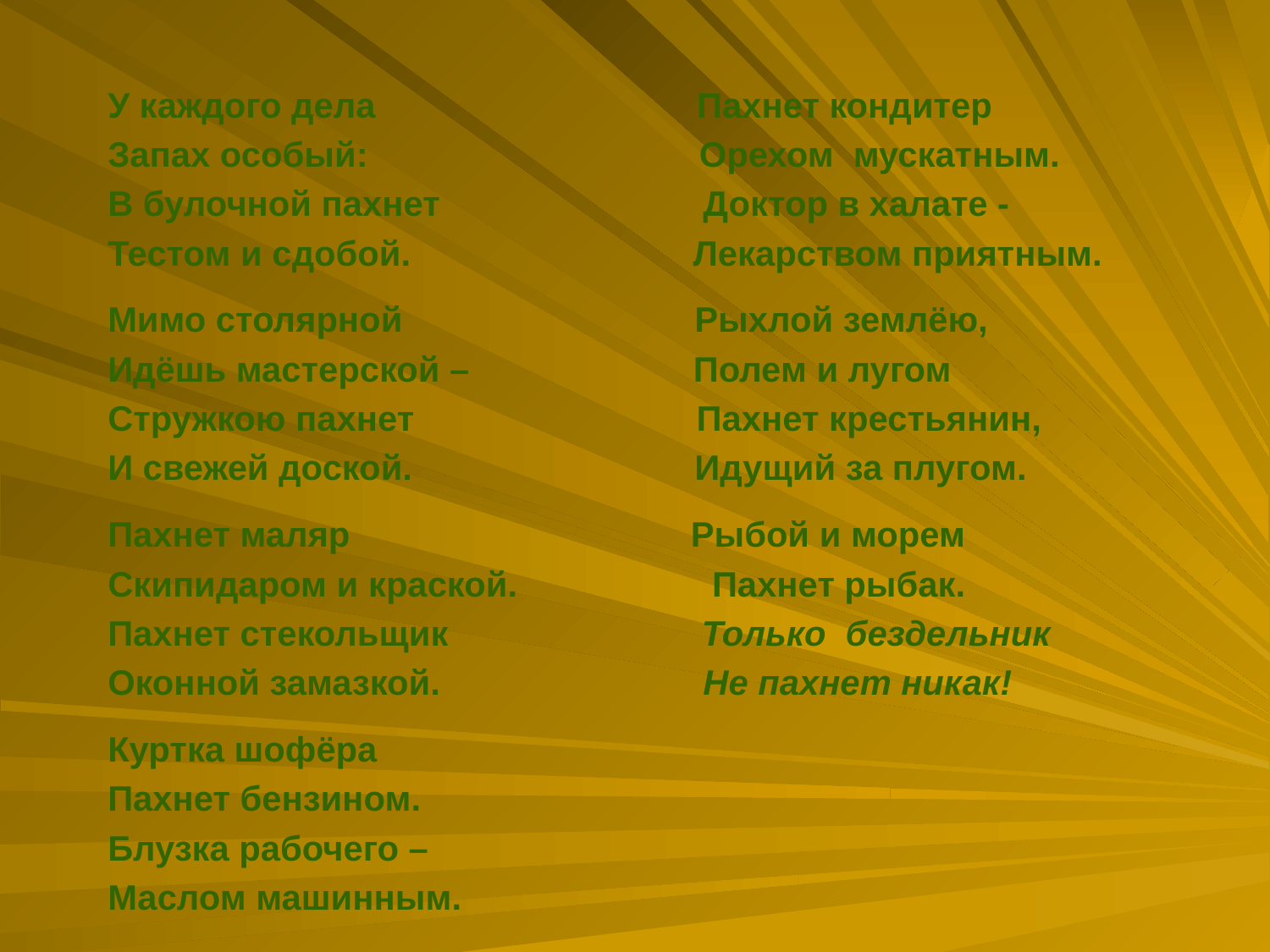

У каждого дела                                 Пахнет кондитер
Запах особый:                                  Орехом  мускатным.
В булочной пахнет                           Доктор в халате -
Тестом и сдобой.                             Лекарством приятным.

Мимо столярной                              Рыхлой землёю,
Идёшь мастерской –                       Полем и лугом
Стружкою пахнет                             Пахнет крестьянин,
И свежей доской.                             Идущий за плугом.

Пахнет маляр                                   Рыбой и морем
Скипидаром и краской.                    Пахнет рыбак.
Пахнет стекольщик                          Только  бездельник
Оконной замазкой.                           Не пахнет никак!

Куртка шофёра
Пахнет бензином.
Блузка рабочего –
Маслом машинным.